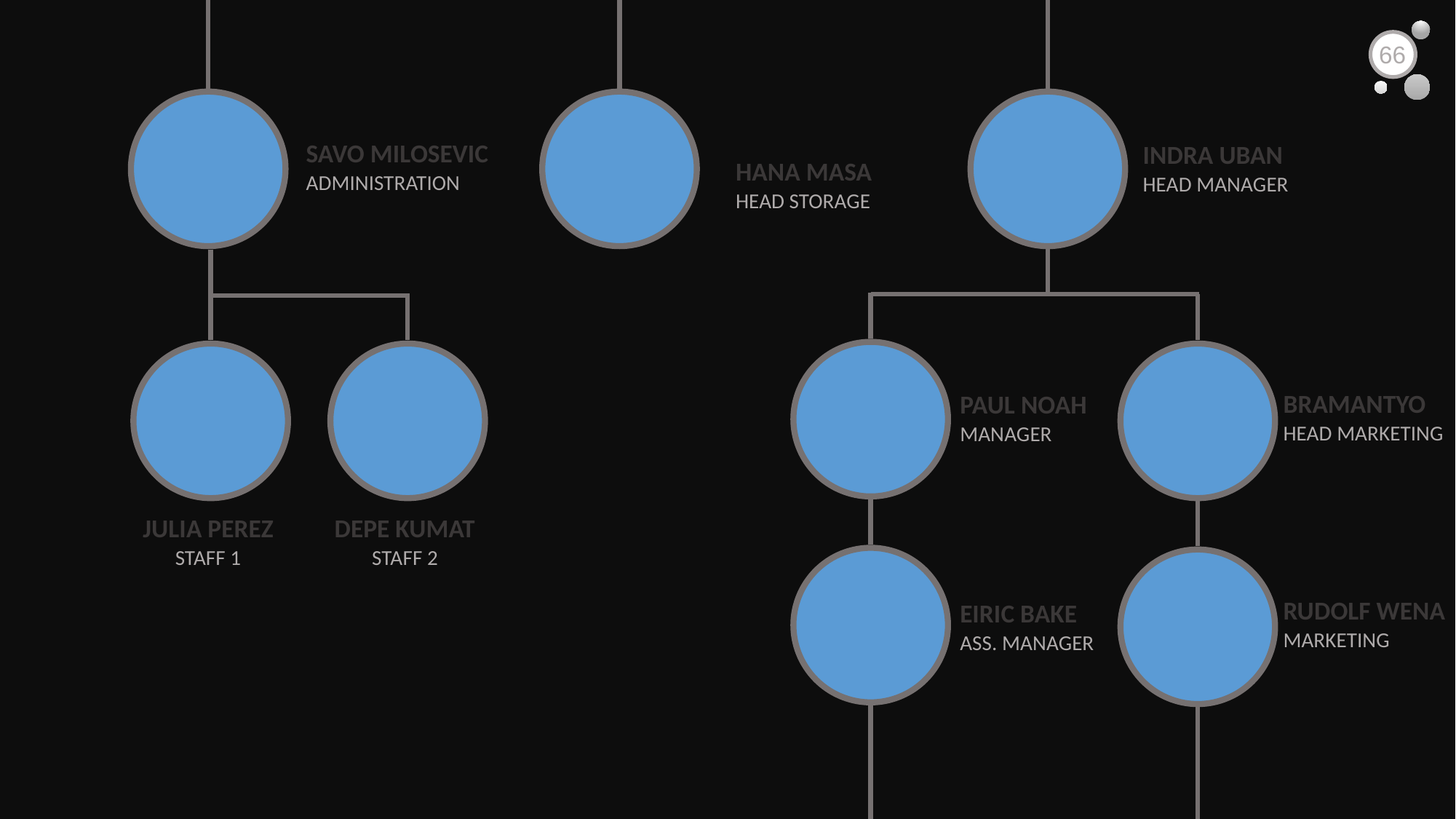

66

SAVO MILOSEVIC
ADMINISTRATION

INDRA UBAN
HEAD MANAGER

HANA MASA
HEAD STORAGE

BRAMANTYO
HEAD MARKETING

PAUL NOAH
MANAGER

JULIA PEREZ
STAFF 1

DEPE KUMAT
STAFF 2

RUDOLF WENA
MARKETING

EIRIC BAKE
ASS. MANAGER